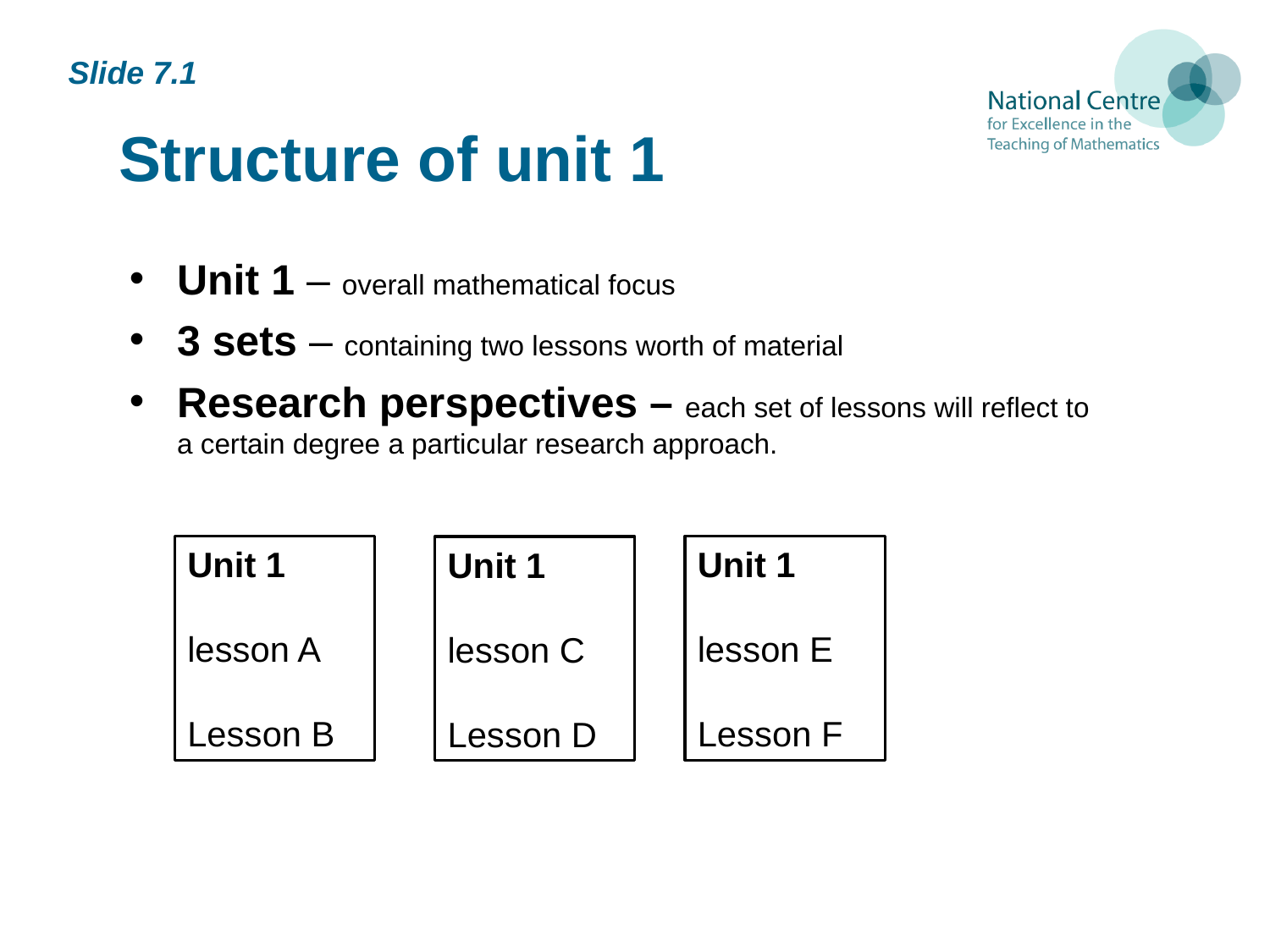

# Structure of unit 1
Slide 7.1
Unit 1 – overall mathematical focus
3 sets – containing two lessons worth of material
Research perspectives – each set of lessons will reflect to a certain degree a particular research approach.
Unit 1

lesson A

Lesson B
Unit 1

lesson E

Lesson F
Unit 1

lesson C

Lesson D